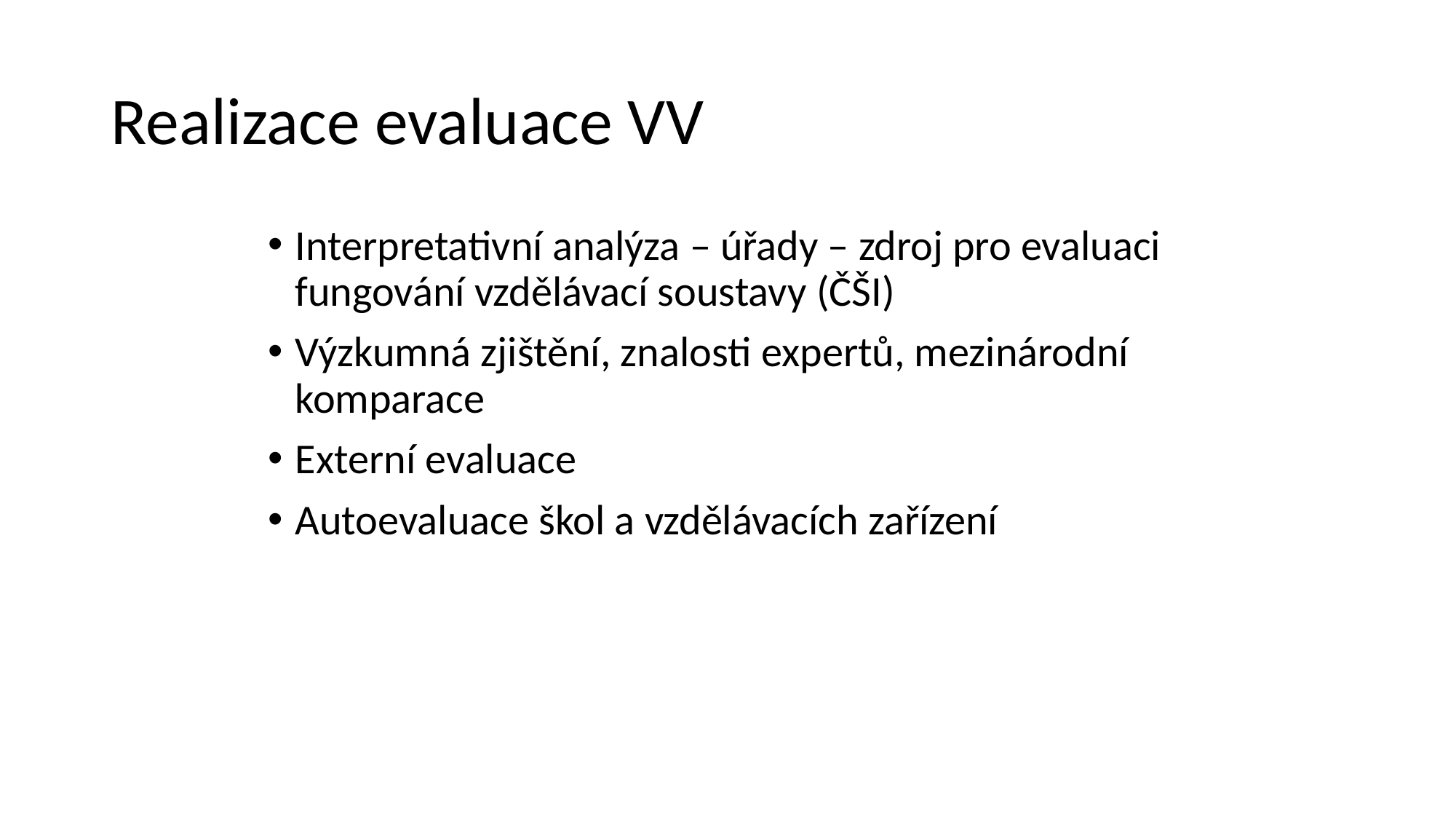

# Realizace evaluace VV
Interpretativní analýza – úřady – zdroj pro evaluaci fungování vzdělávací soustavy (ČŠI)
Výzkumná zjištění, znalosti expertů, mezinárodní komparace
Externí evaluace
Autoevaluace škol a vzdělávacích zařízení